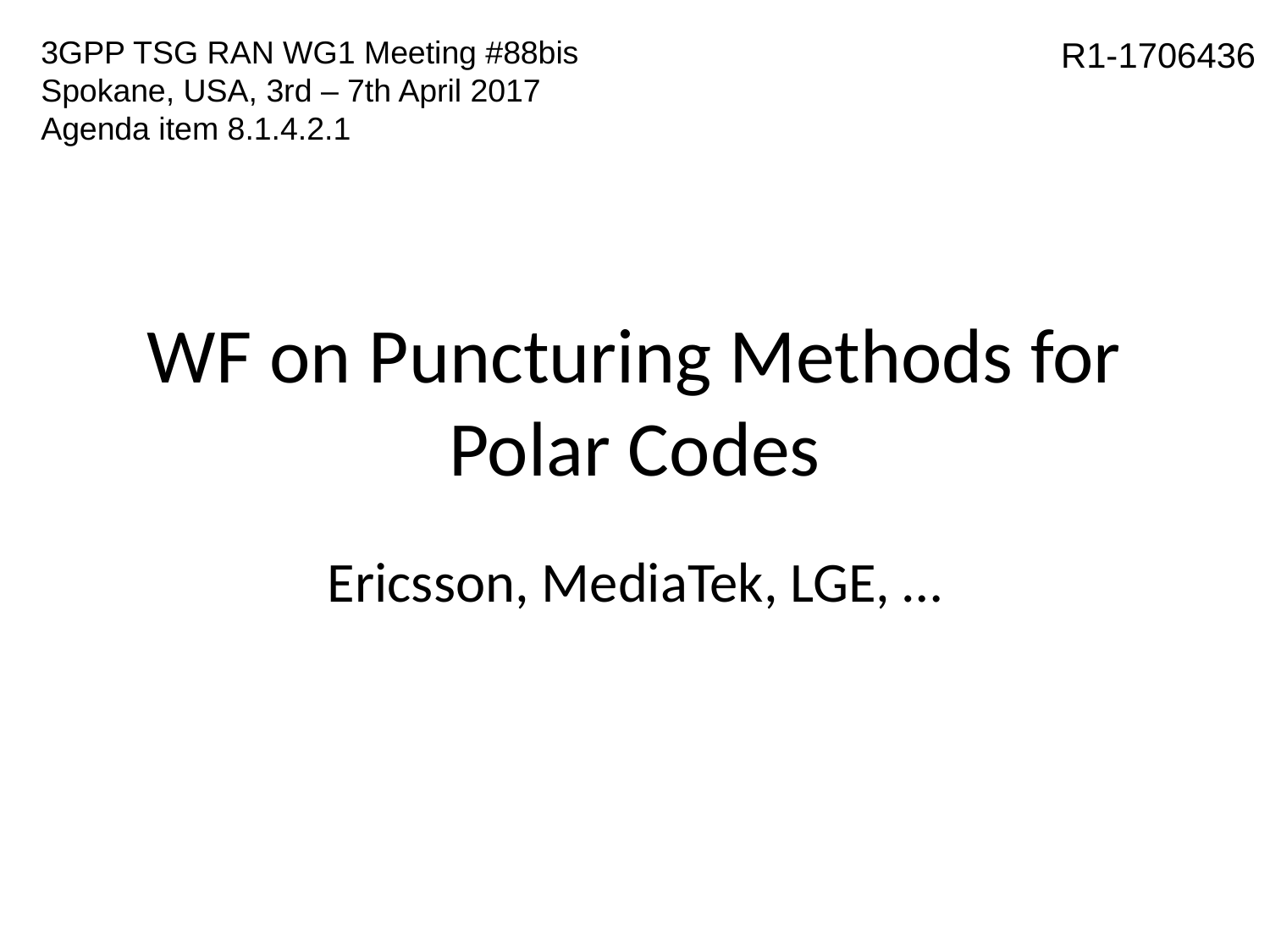

3GPP TSG RAN WG1 Meeting #88bis
Spokane, USA, 3rd – 7th April 2017
Agenda item 8.1.4.2.1
R1-1706436
# WF on Puncturing Methods for Polar Codes
Ericsson, MediaTek, LGE, …